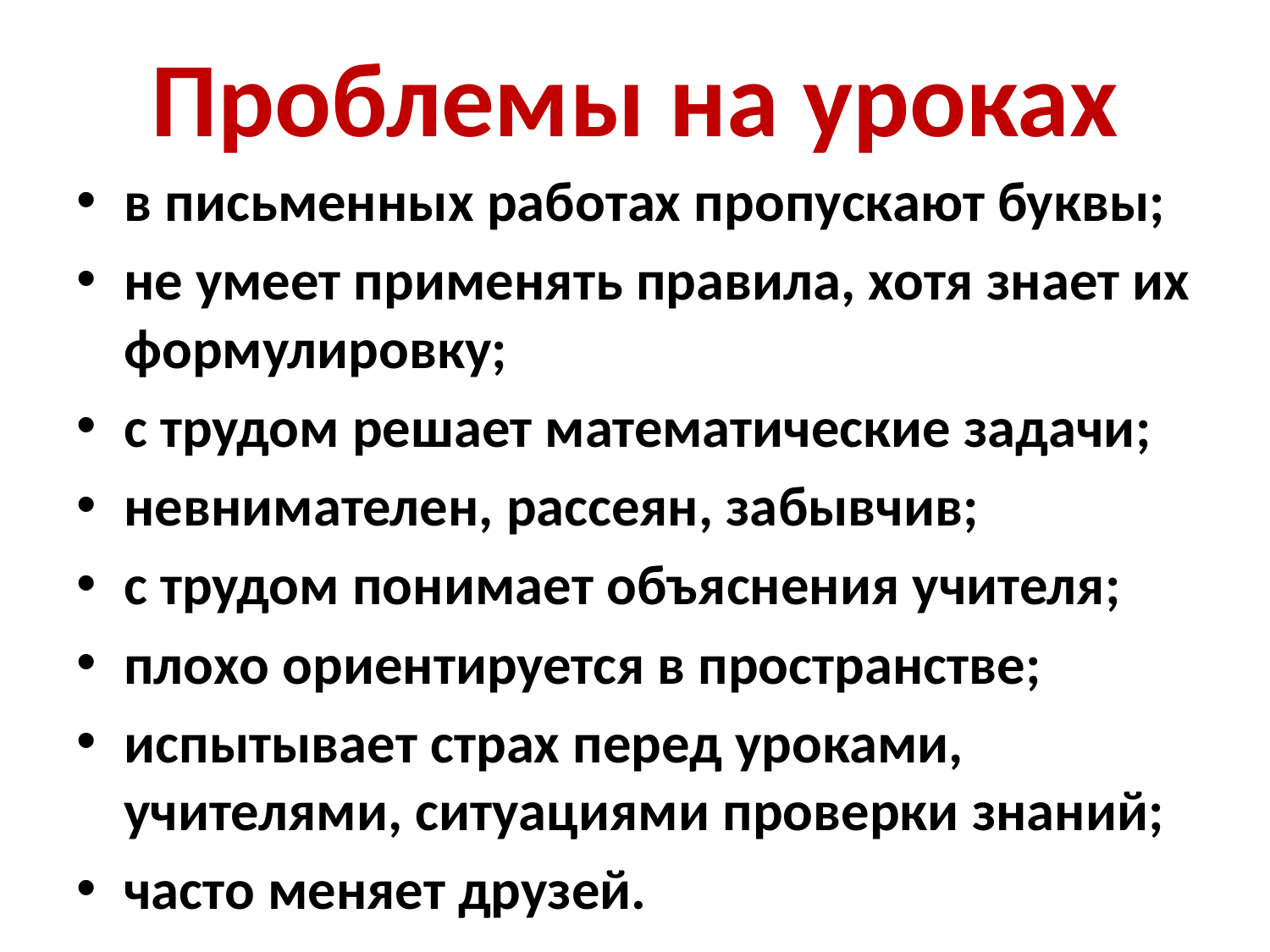

# Проблемы на уроках
в письменных работах пропускают буквы;
не умеет применять правила, хотя знает их формулировку;
с трудом решает математические задачи;
невнимателен, рассеян, забывчив;
с трудом понимает объяснения учителя;
плохо ориентируется в пространстве;
испытывает страх перед уроками, учителями, ситуациями проверки знаний;
часто меняет друзей.